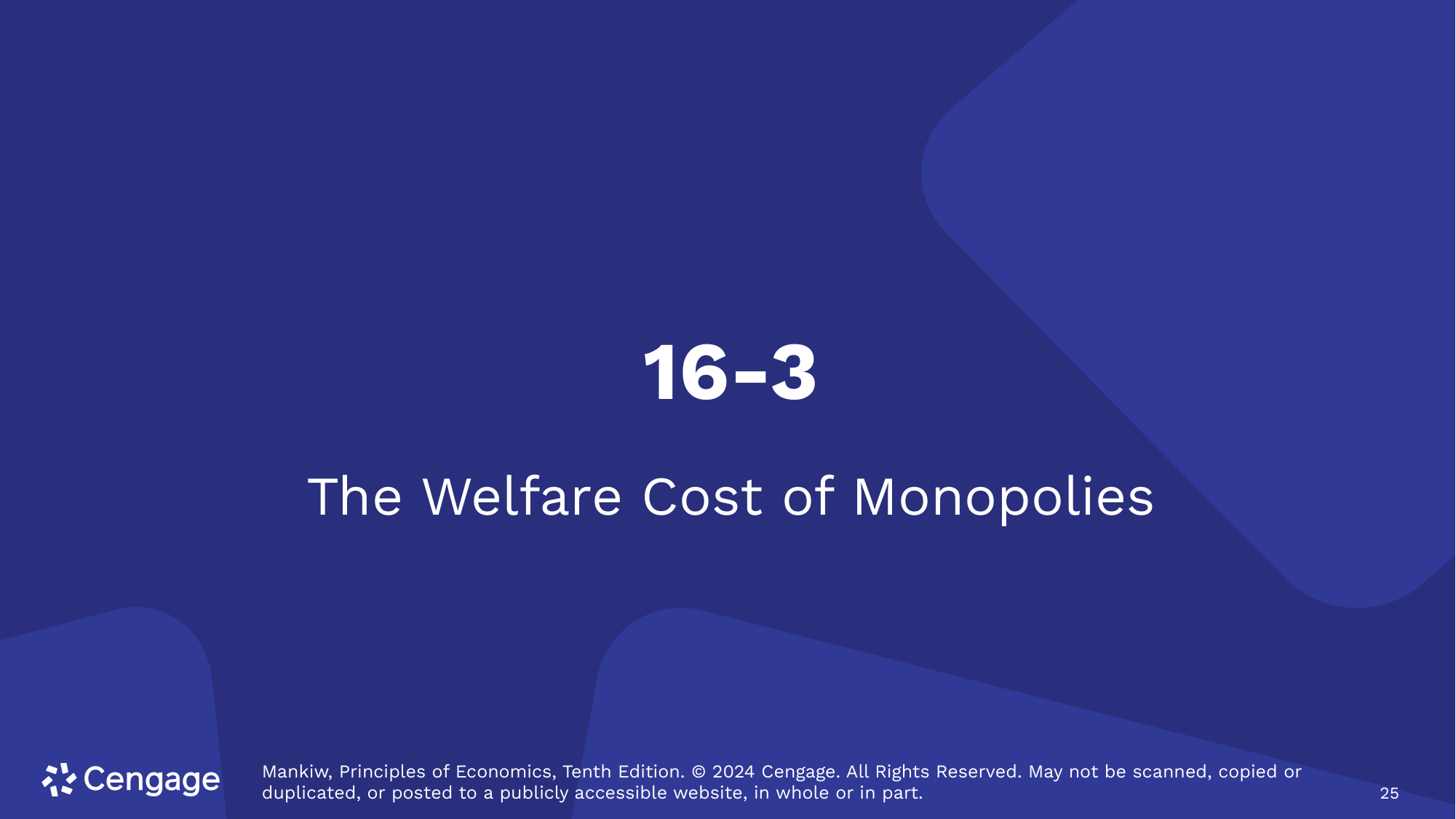

# 16-3
The Welfare Cost of Monopolies